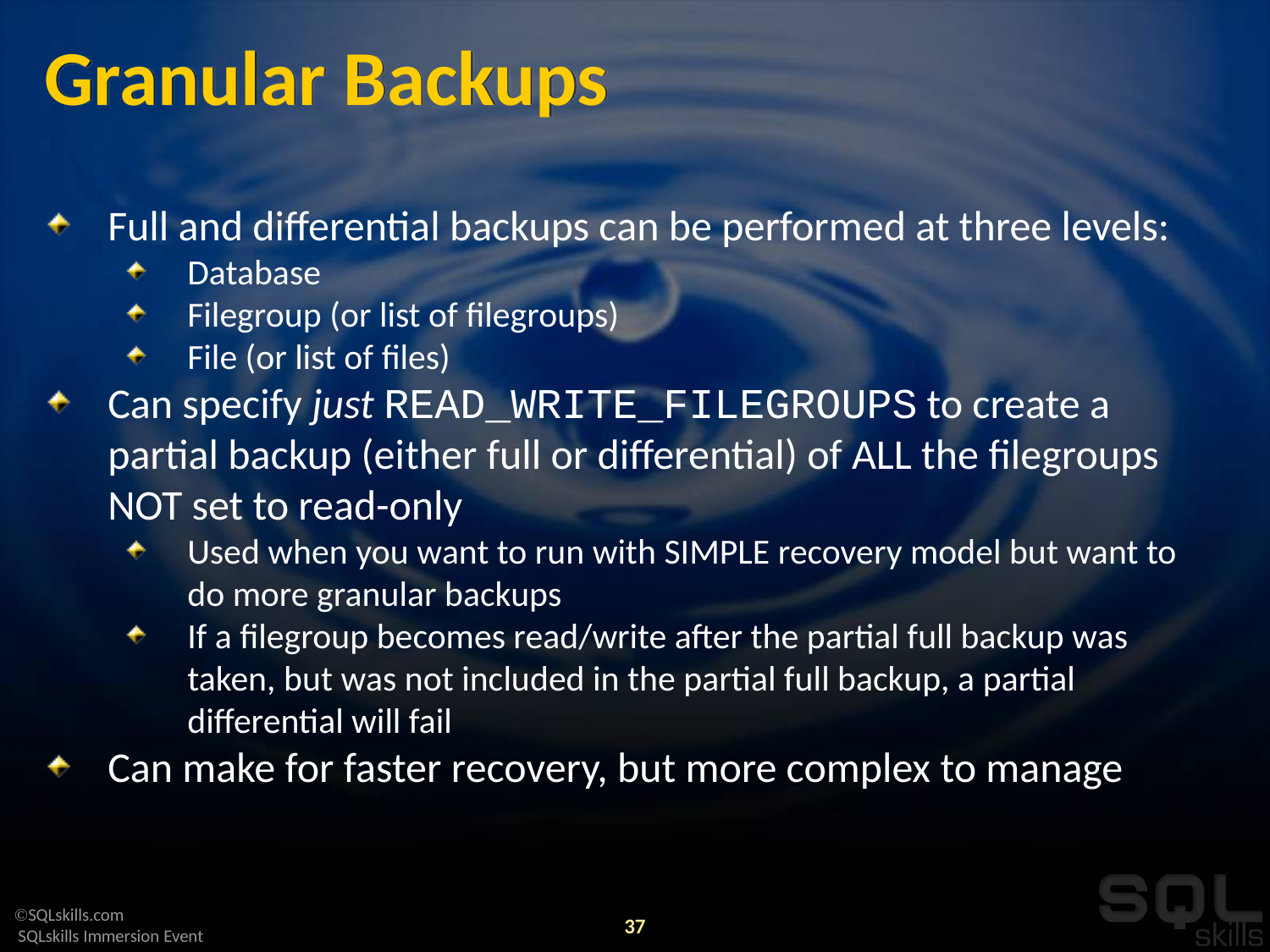

# Granular Backups
Full and differential backups can be performed at three levels:
Database
Filegroup (or list of filegroups)
File (or list of files)
Can specify just READ_WRITE_FILEGROUPS to create a partial backup (either full or differential) of ALL the filegroups NOT set to read-only
Used when you want to run with SIMPLE recovery model but want to do more granular backups
If a filegroup becomes read/write after the partial full backup was taken, but was not included in the partial full backup, a partial differential will fail
Can make for faster recovery, but more complex to manage

37